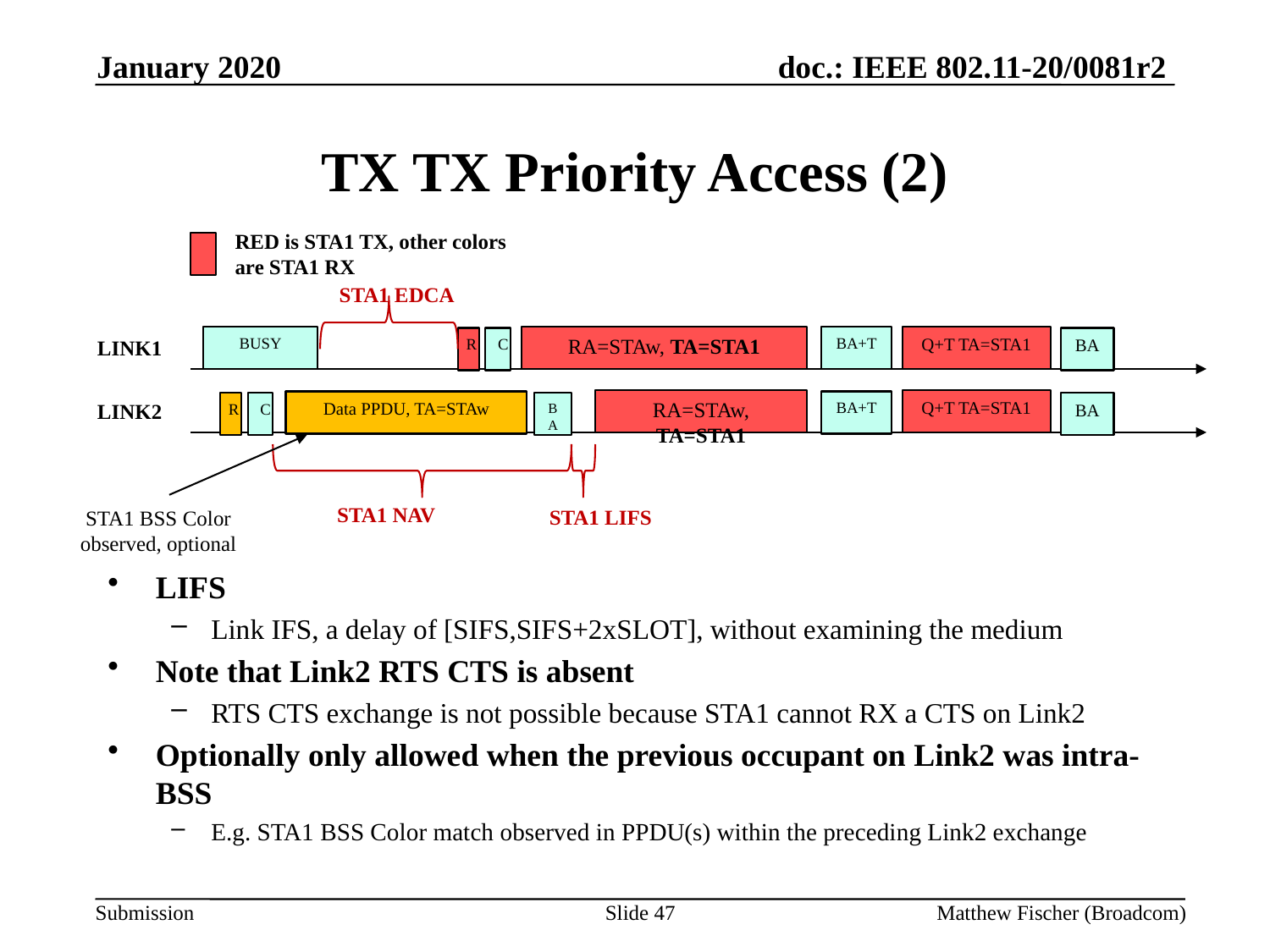

January 2020
# TX TX Priority Access (2)
RED is STA1 TX, other colors are STA1 RX

STA1 EDCA

BUSY
RA=STAw, TA=STA1
BA+T
Q+T TA=STA1
LINK1
R
C
BA
RA=STAw, TA=STA1
Q+T TA=STA1
Data PPDU, TA=STAw
LINK2
BA+T
R
C
BA
BA

STA1 NAV
STA1 LIFS
STA1 BSS Color observed, optional
LIFS
Link IFS, a delay of [SIFS,SIFS+2xSLOT], without examining the medium
Note that Link2 RTS CTS is absent
RTS CTS exchange is not possible because STA1 cannot RX a CTS on Link2
Optionally only allowed when the previous occupant on Link2 was intra-BSS
E.g. STA1 BSS Color match observed in PPDU(s) within the preceding Link2 exchange
Slide 47
Matthew Fischer (Broadcom)